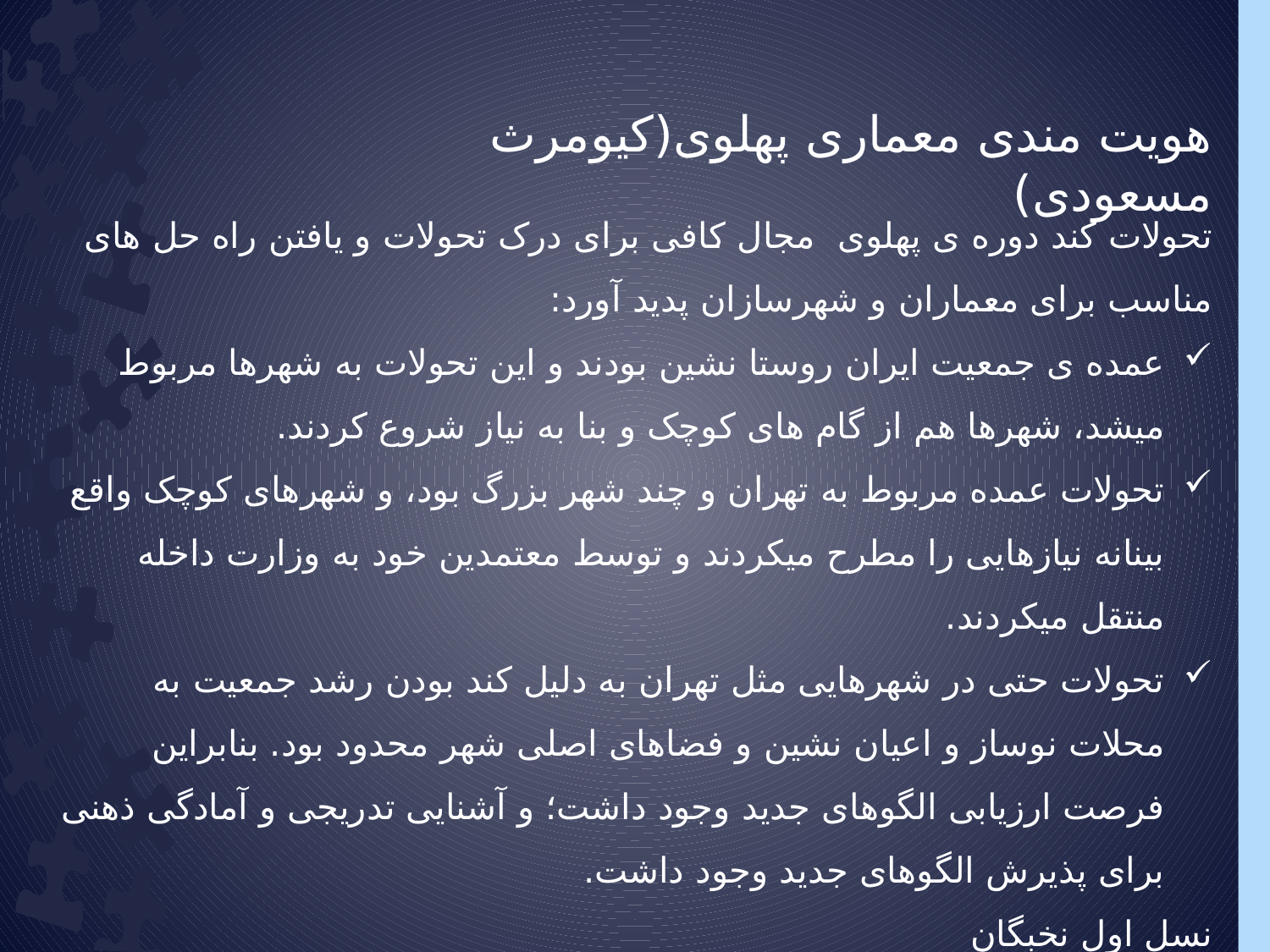

هویت مندی معماری پهلوی(کیومرث مسعودی)
تحولات کند دوره ی پهلوی  مجال کافی برای درک تحولات و یافتن راه حل های مناسب برای معماران و شهرسازان پدید آورد:
عمده ی جمعیت ایران روستا نشین بودند و این تحولات به شهرها مربوط میشد، شهرها هم از گام های کوچک و بنا به نیاز شروع کردند.
تحولات عمده مربوط به تهران و چند شهر بزرگ بود، و شهرهای کوچک واقع بینانه نیازهایی را مطرح میکردند و توسط معتمدین خود به وزارت داخله منتقل میکردند.
تحولات حتی در شهرهایی مثل تهران به دلیل کند بودن رشد جمعیت به محلات نوساز و اعیان نشین و فضاهای اصلی شهر محدود بود. بنابراین فرصت ارزیابی الگوهای جدید وجود داشت؛ و آشنایی تدریجی و آمادگی ذهنی برای پذیرش الگوهای جدید وجود داشت.
نسل اول نخبگان
با وجود تحصیلات در اروپا درک عمیقی از فرهنگ و شرایط اجتماعی کشور داشتند.